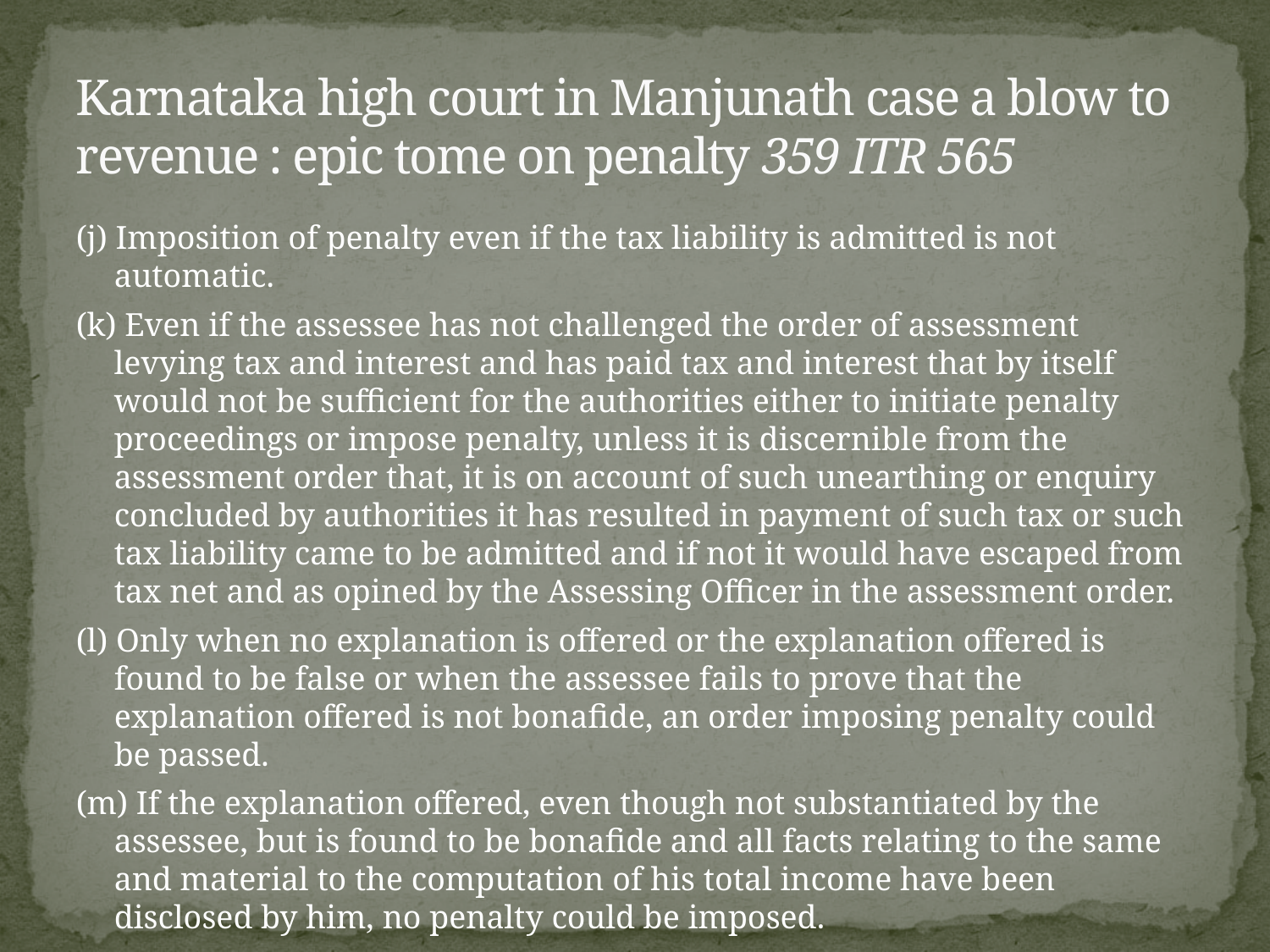

# Karnataka high court in Manjunath case a blow to revenue : epic tome on penalty 359 ITR 565
(j) Imposition of penalty even if the tax liability is admitted is not automatic.
(k) Even if the assessee has not challenged the order of assessment levying tax and interest and has paid tax and interest that by itself would not be sufficient for the authorities either to initiate penalty proceedings or impose penalty, unless it is discernible from the assessment order that, it is on account of such unearthing or enquiry concluded by authorities it has resulted in payment of such tax or such tax liability came to be admitted and if not it would have escaped from tax net and as opined by the Assessing Officer in the assessment order.
(l) Only when no explanation is offered or the explanation offered is found to be false or when the assessee fails to prove that the explanation offered is not bonafide, an order imposing penalty could be passed.
(m) If the explanation offered, even though not substantiated by the assessee, but is found to be bonafide and all facts relating to the same and material to the computation of his total income have been disclosed by him, no penalty could be imposed.